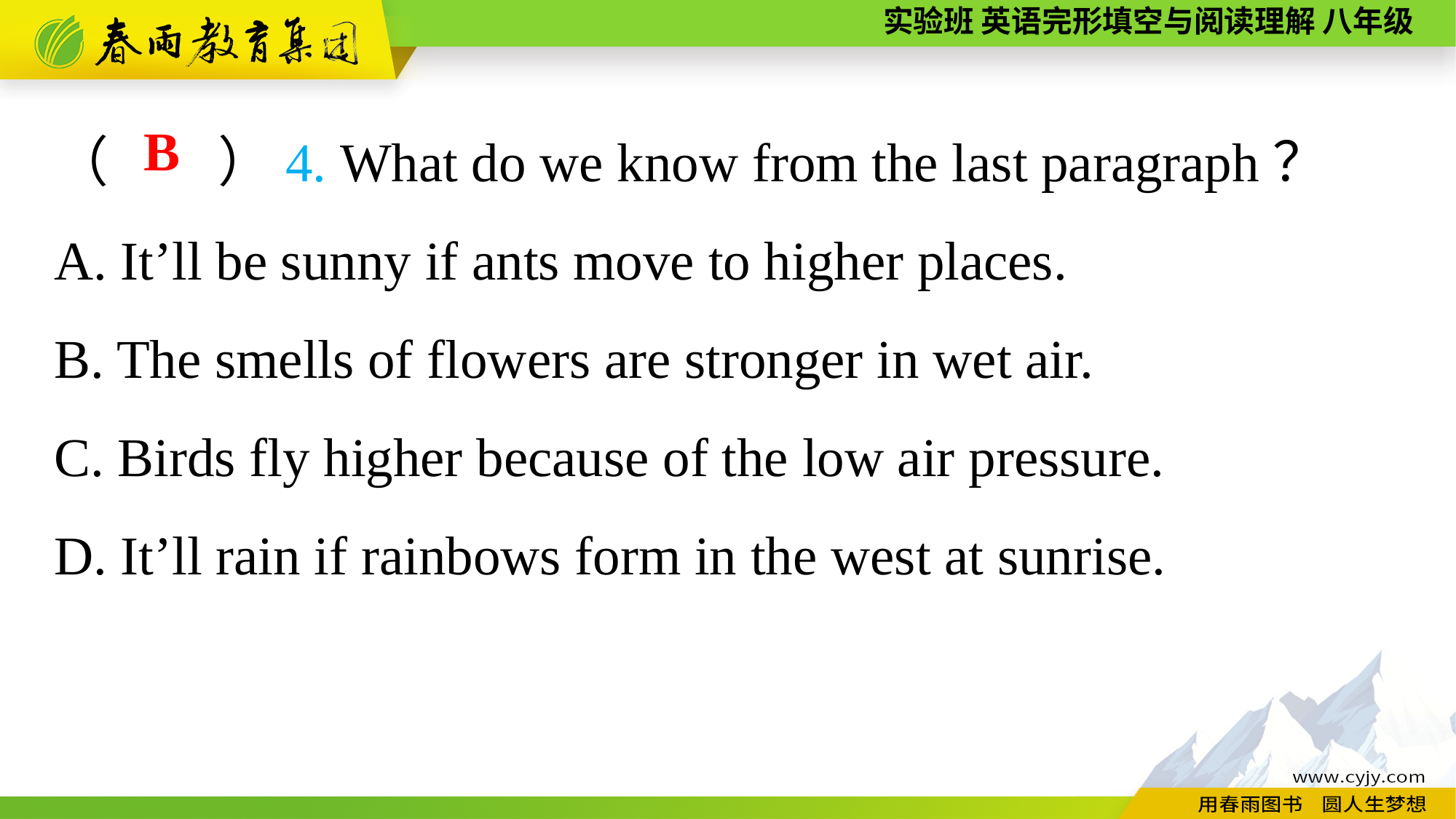

（　　）4. What do we know from the last paragraph？
A. It’ll be sunny if ants move to higher places.
B. The smells of flowers are stronger in wet air.
C. Birds fly higher because of the low air pressure.
D. It’ll rain if rainbows form in the west at sunrise.
B